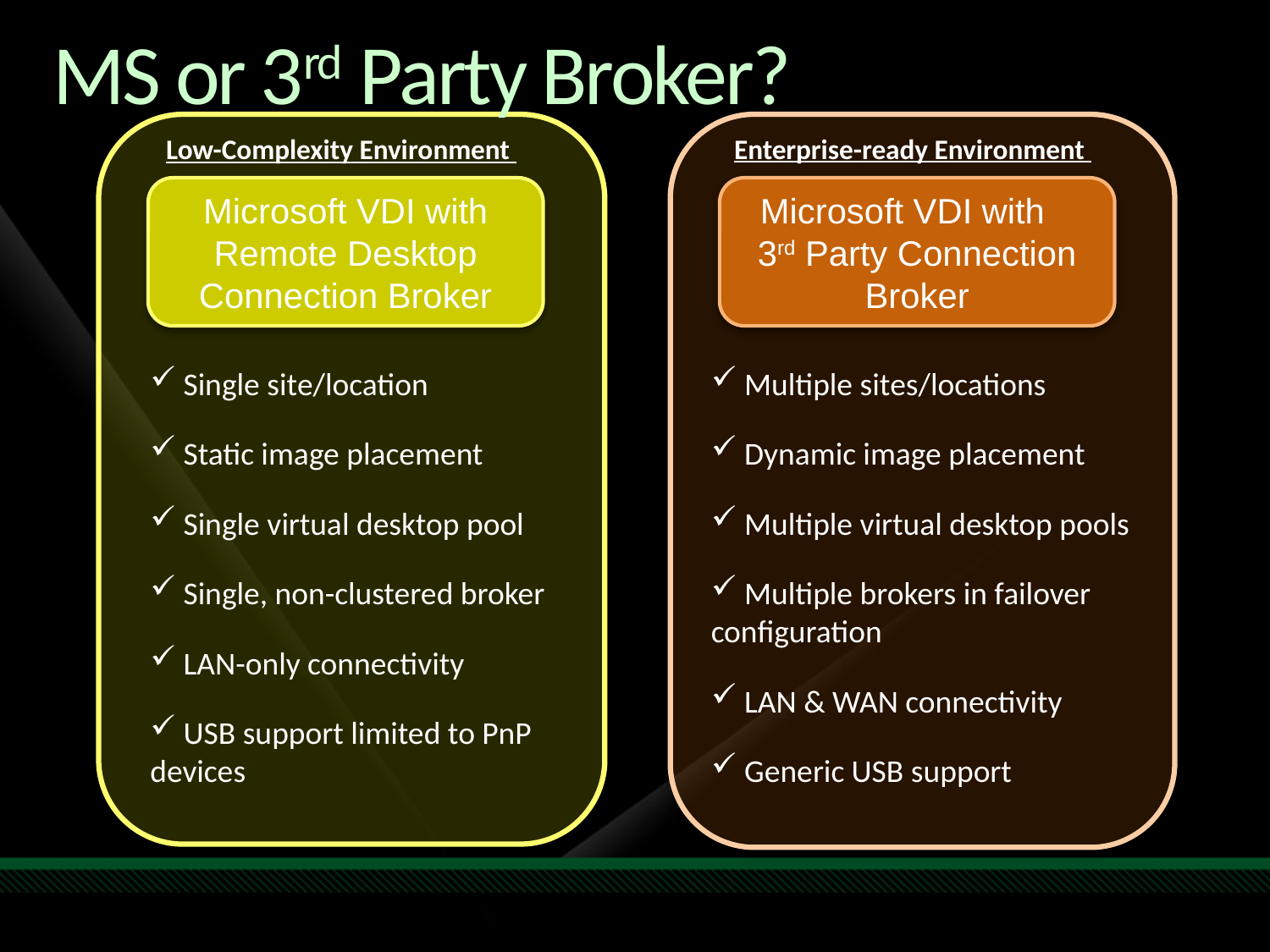

# MS or 3rd Party Broker?

Enterprise-ready Environment
Low-Complexity Environment
Microsoft VDI with Remote Desktop Connection Broker
Microsoft VDI with    3rd Party Connection Broker
 Single site/location
 Static image placement
 Single virtual desktop pool
 Single, non-clustered broker
 LAN-only connectivity
 USB support limited to PnP devices
 Multiple sites/locations
 Dynamic image placement
 Multiple virtual desktop pools
 Multiple brokers in failover configuration
 LAN & WAN connectivity
 Generic USB support